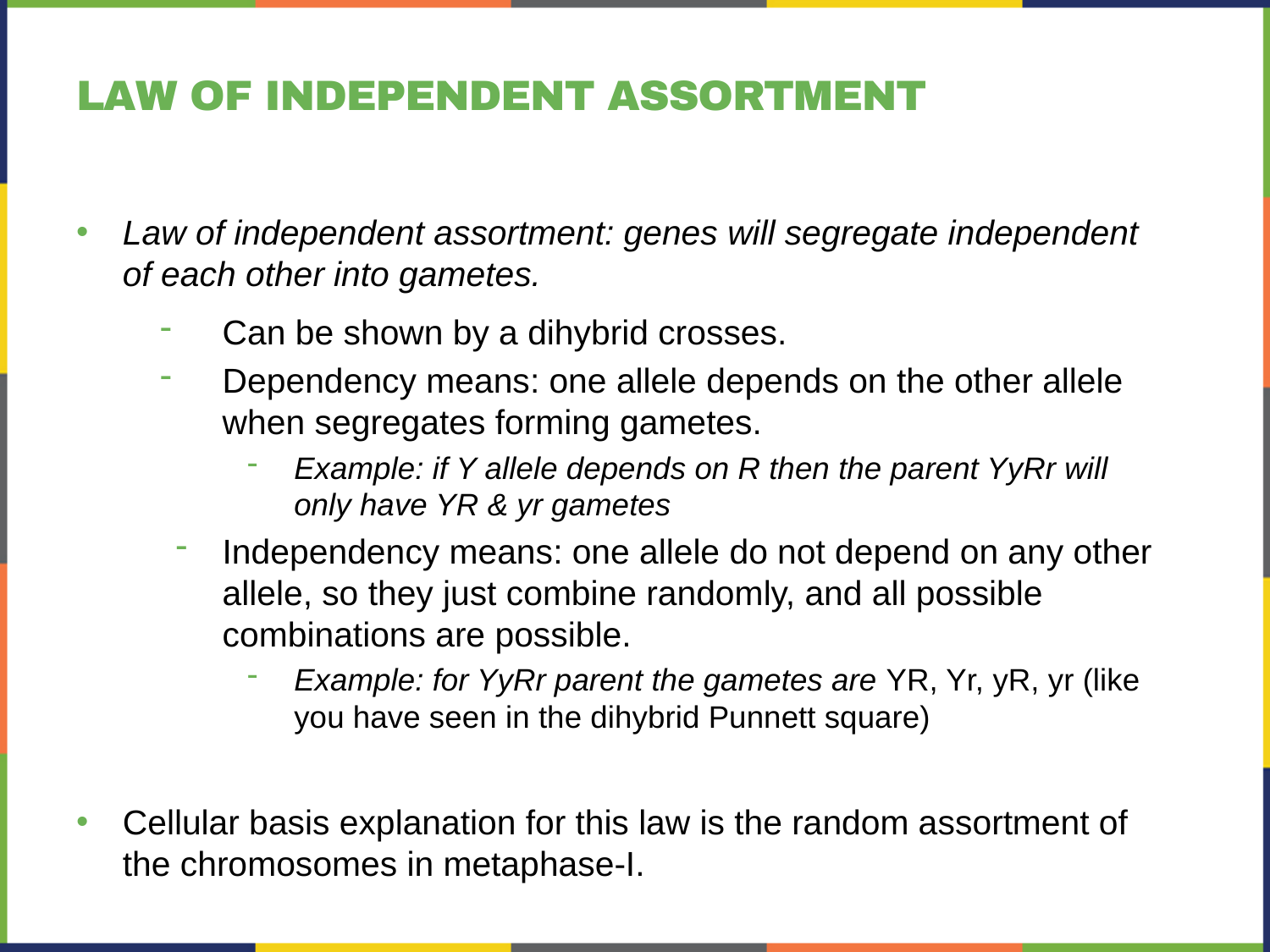

# Law of independent assortment
Law of independent assortment: genes will segregate independent of each other into gametes.
Can be shown by a dihybrid crosses.
Dependency means: one allele depends on the other allele when segregates forming gametes.
Example: if Y allele depends on R then the parent YyRr will only have YR & yr gametes
Independency means: one allele do not depend on any other allele, so they just combine randomly, and all possible combinations are possible.
Example: for YyRr parent the gametes are YR, Yr, yR, yr (like you have seen in the dihybrid Punnett square)

Cellular basis explanation for this law is the random assortment of the chromosomes in metaphase-I.